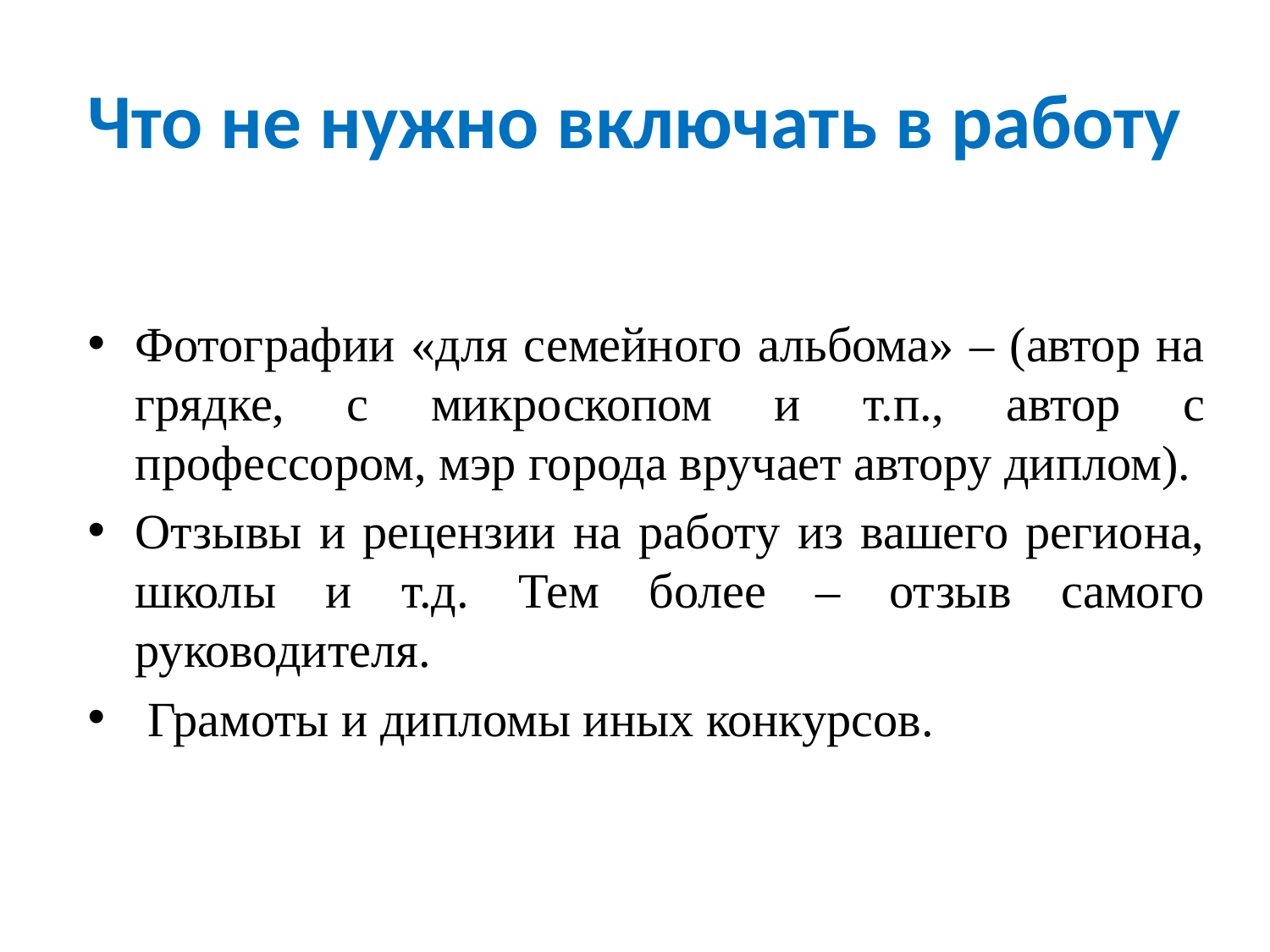

# Что не нужно включать в работу
Фотографии «для семейного альбома» – (автор на грядке, с микроскопом и т.п., автор с профессором, мэр города вручает автору диплом).
Отзывы и рецензии на работу из вашего региона, школы и т.д. Тем более – отзыв самого руководителя.
 Грамоты и дипломы иных конкурсов.